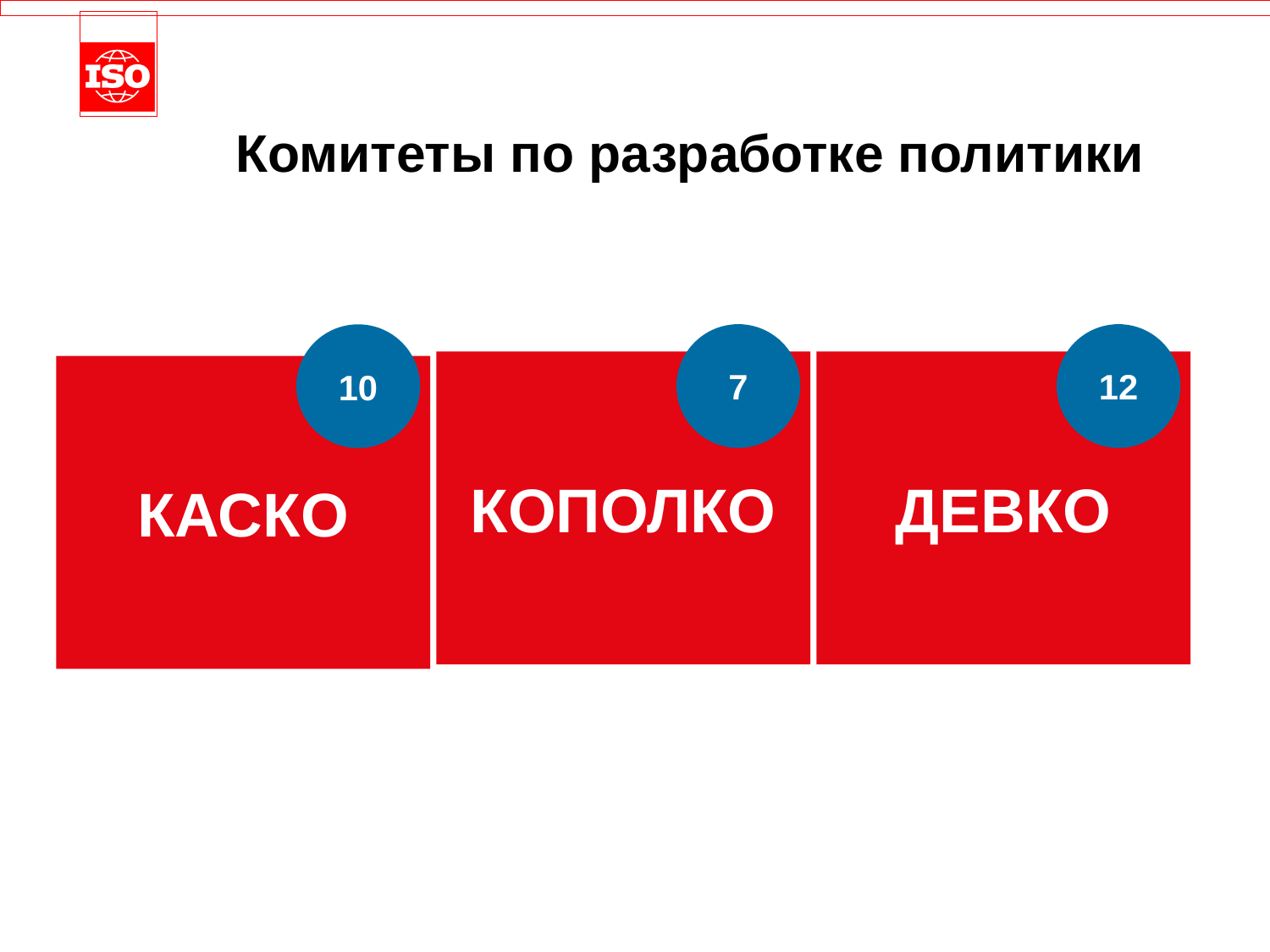

Комитеты по разработке политики
12
7
10
КОПОЛКО
ДЕВКО
КАСКО